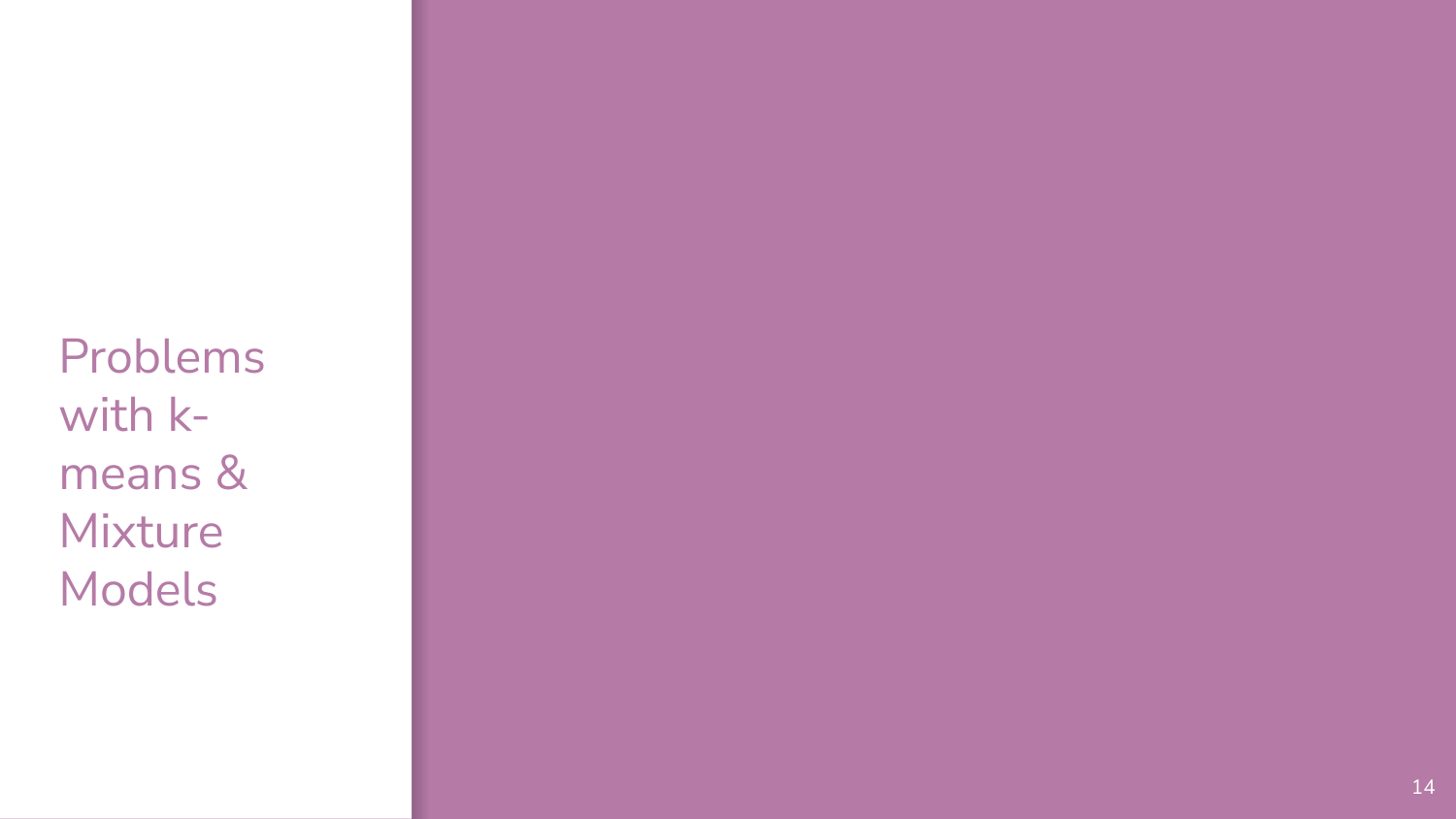

# Problems with k-means & Mixture Models

14